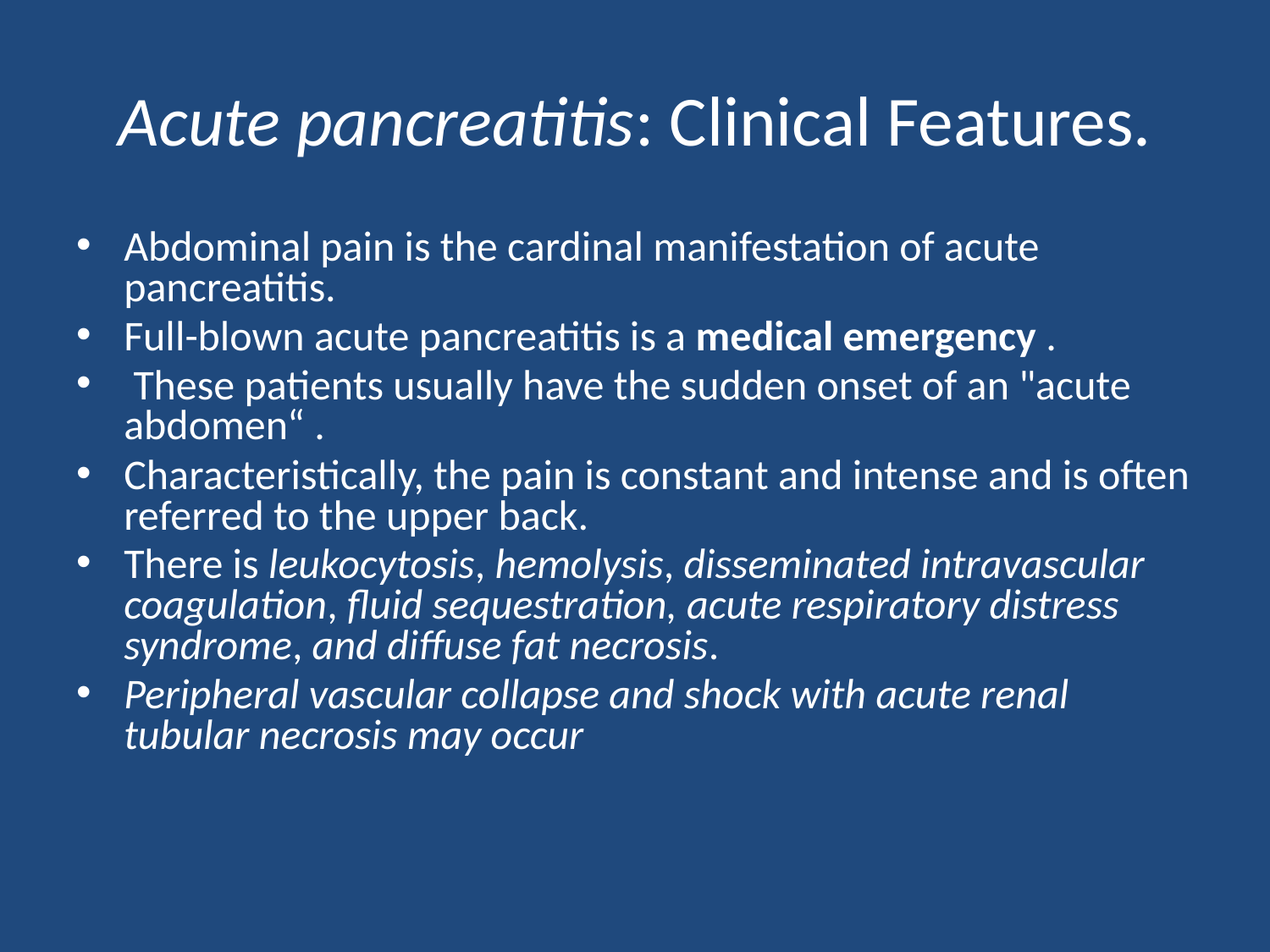

# Acute pancreatitis: Clinical Features.
Abdominal pain is the cardinal manifestation of acute pancreatitis.
Full-blown acute pancreatitis is a medical emergency .
 These patients usually have the sudden onset of an "acute abdomen“ .
Characteristically, the pain is constant and intense and is often referred to the upper back.
There is leukocytosis, hemolysis, disseminated intravascular coagulation, fluid sequestration, acute respiratory distress syndrome, and diffuse fat necrosis.
Peripheral vascular collapse and shock with acute renal tubular necrosis may occur